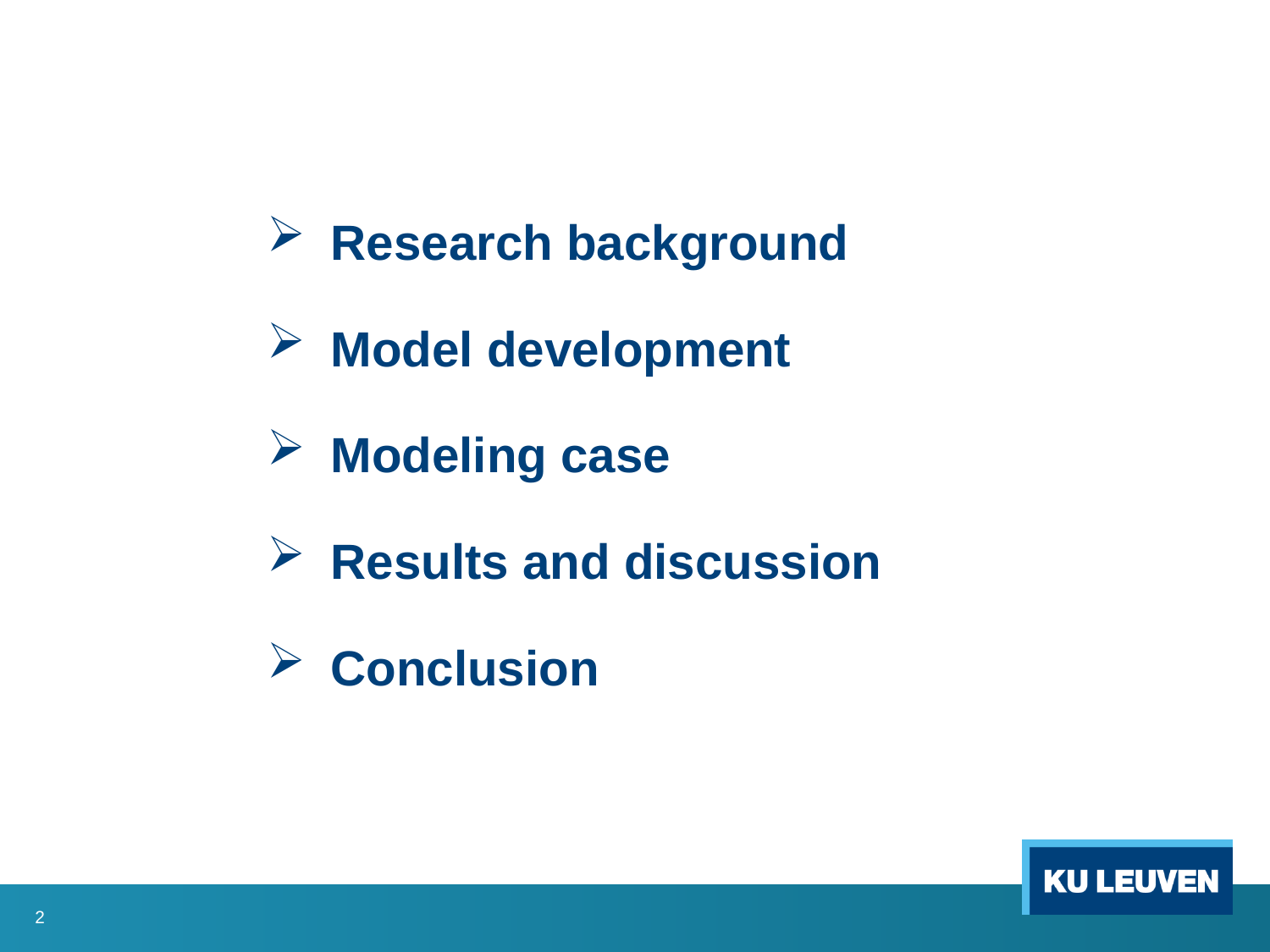

Research background
Model development
Modeling case
Results and discussion
Conclusion
2